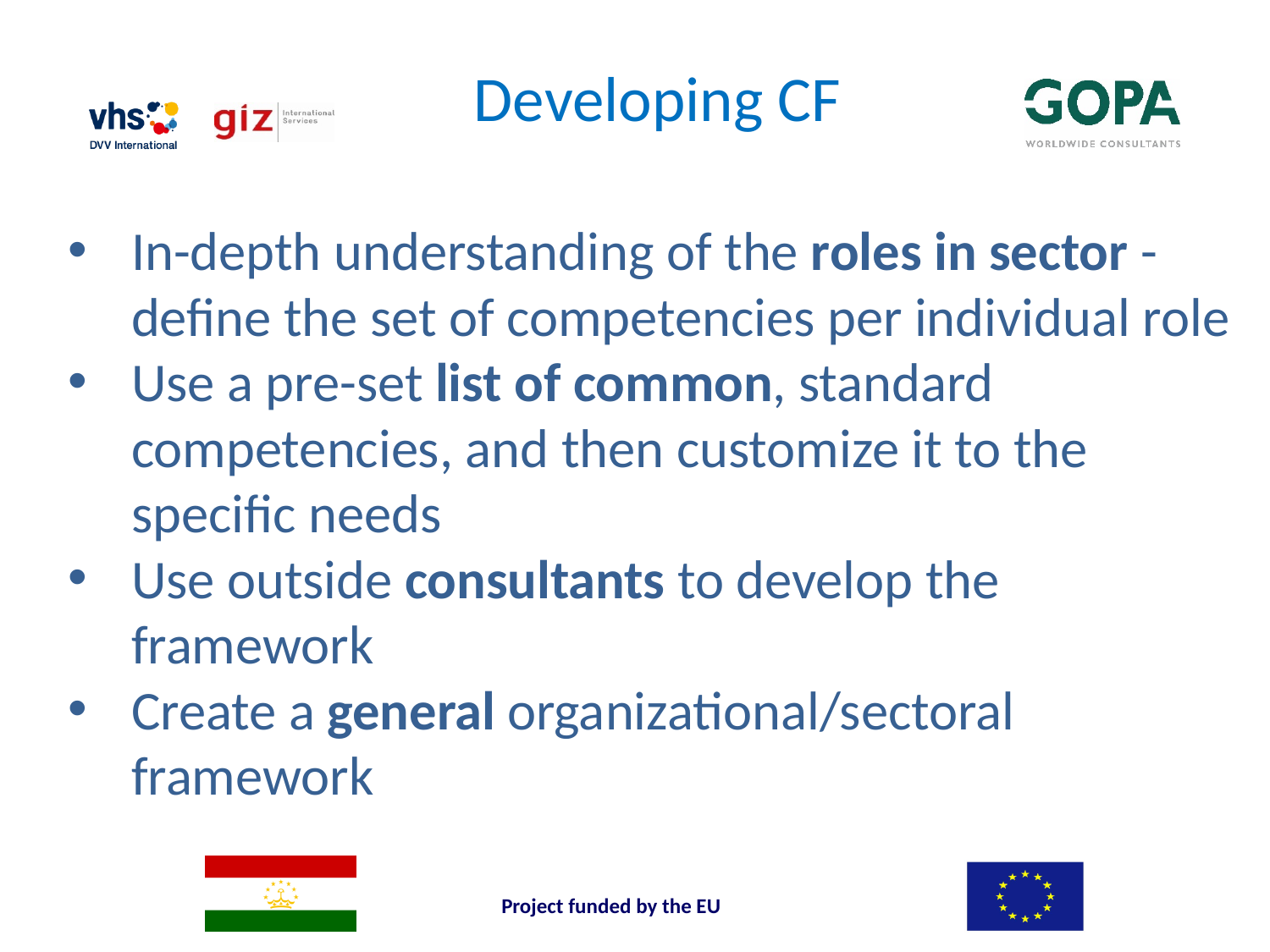

# Developing CF
In-depth understanding of the roles in sector - define the set of competencies per individual role
Use a pre-set list of common, standard competencies, and then customize it to the specific needs
Use outside consultants to develop the framework
Create a general organizational/sectoral framework
Project funded by the EU